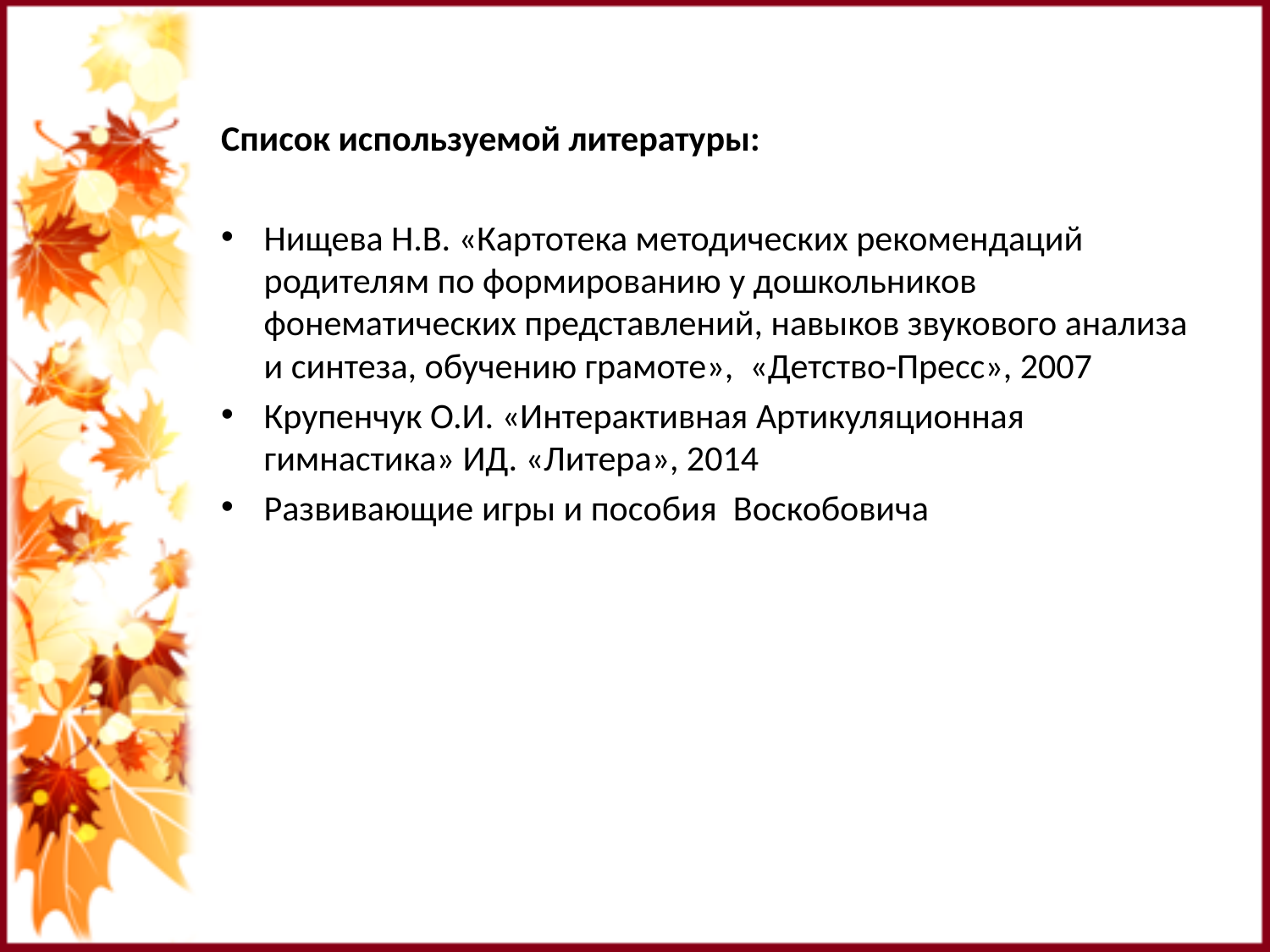

Список используемой литературы:

Нищева Н.В. «Картотека методических рекомендаций родителям по формированию у дошкольников фонематических представлений, навыков звукового анализа и синтеза, обучению грамоте»,  «Детство-Пресс», 2007
Крупенчук О.И. «Интерактивная Артикуляционная гимнастика» ИД. «Литера», 2014
Развивающие игры и пособия  Воскобовича